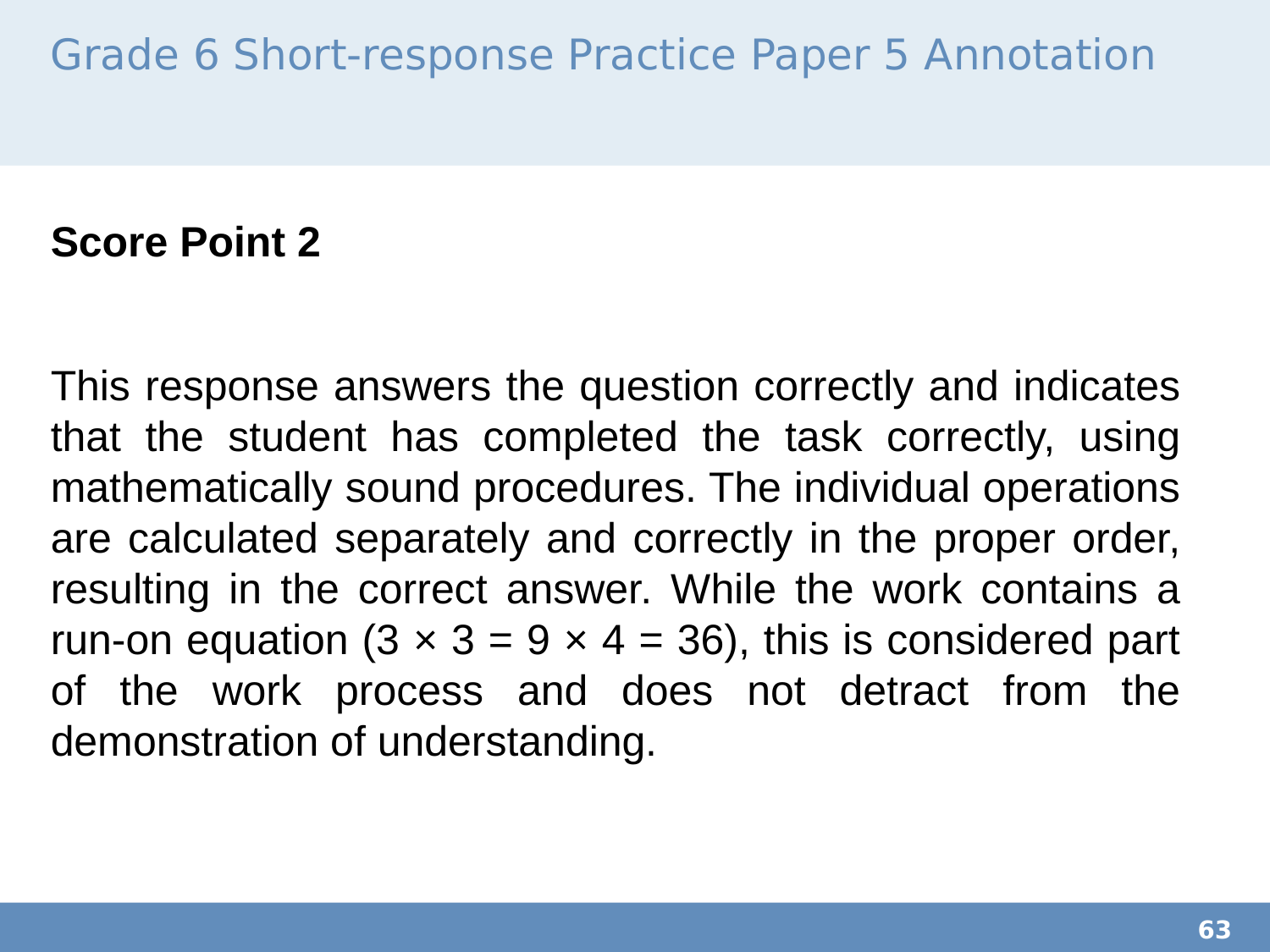

# Grade 6 Short-response Practice Paper 5 Annotation
Score Point 2

This response answers the question correctly and indicates that the student has completed the task correctly, using mathematically sound procedures. The individual operations are calculated separately and correctly in the proper order, resulting in the correct answer. While the work contains a run-on equation (3 × 3 = 9 × 4 = 36), this is considered part of the work process and does not detract from the demonstration of understanding.

63